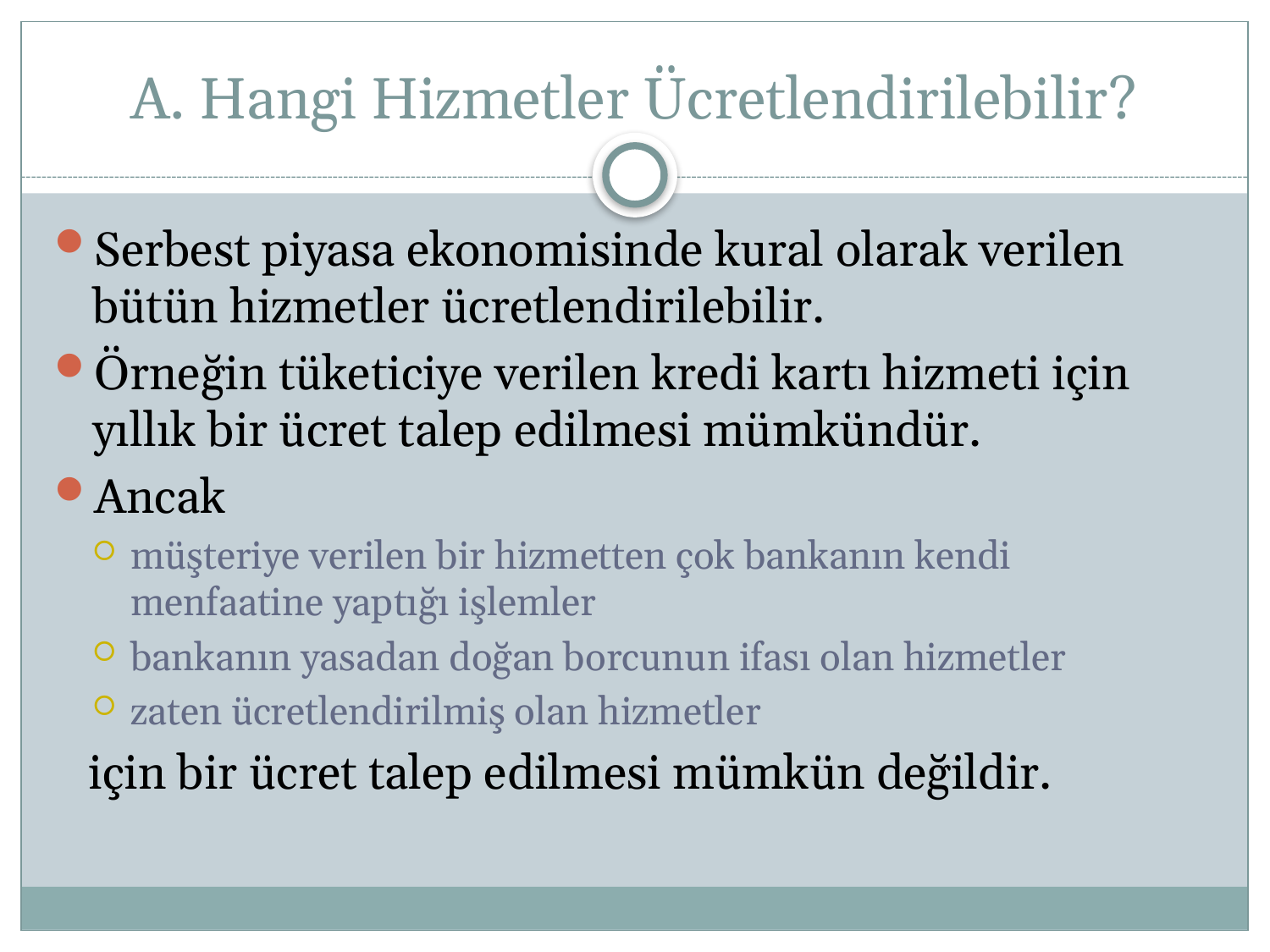

# A. Hangi Hizmetler Ücretlendirilebilir?
Serbest piyasa ekonomisinde kural olarak verilen bütün hizmetler ücretlendirilebilir.
Örneğin tüketiciye verilen kredi kartı hizmeti için yıllık bir ücret talep edilmesi mümkündür.
Ancak
müşteriye verilen bir hizmetten çok bankanın kendi menfaatine yaptığı işlemler
bankanın yasadan doğan borcunun ifası olan hizmetler
zaten ücretlendirilmiş olan hizmetler
   için bir ücret talep edilmesi mümkün değildir.